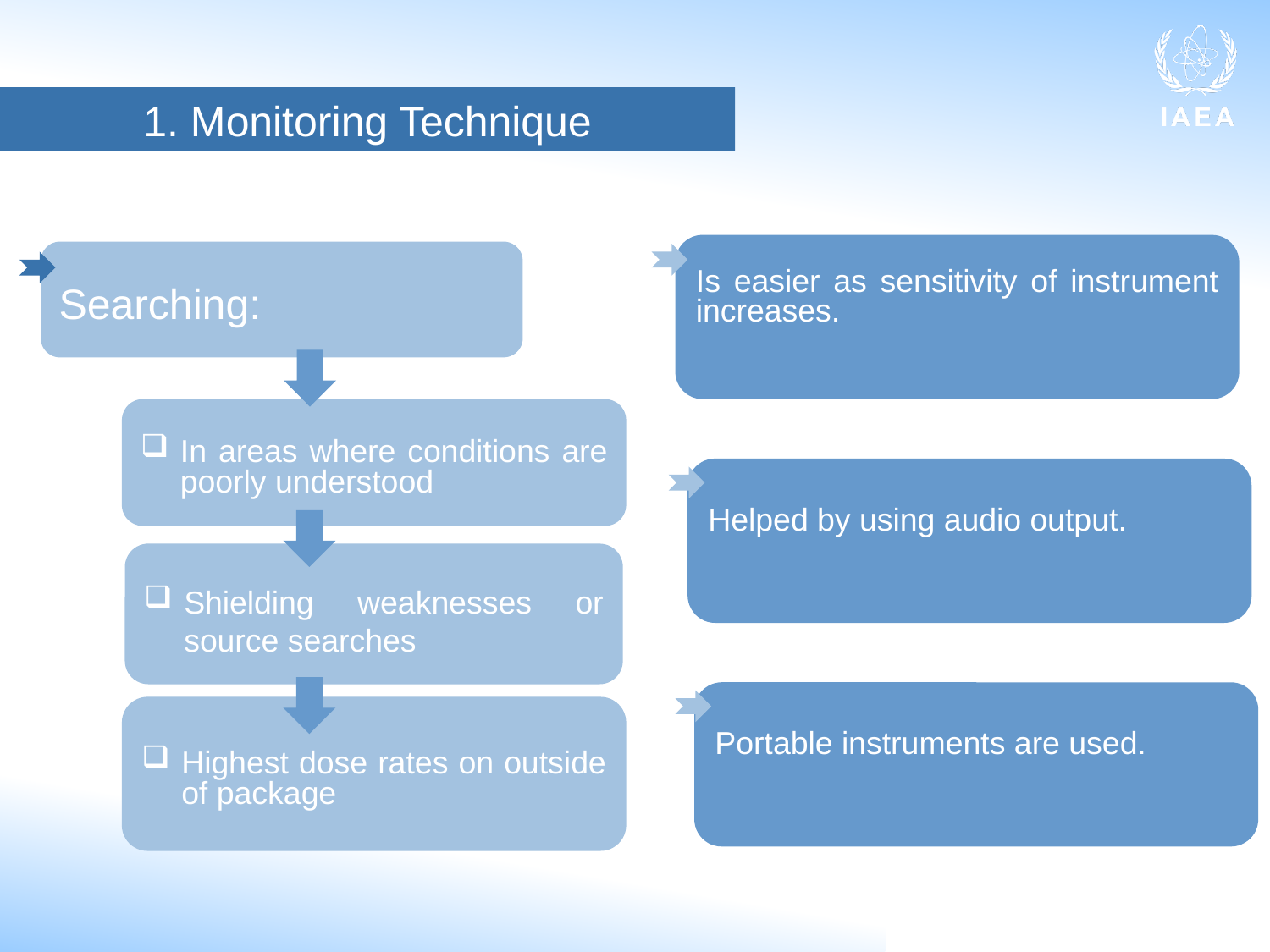

1. Monitoring Technique
Is easier as sensitivity of instrument increases.

Searching:

In areas where conditions are poorly understood

Helped by using audio output.

Shielding weaknesses or source searches

Portable instruments are used.

Highest dose rates on outside of package